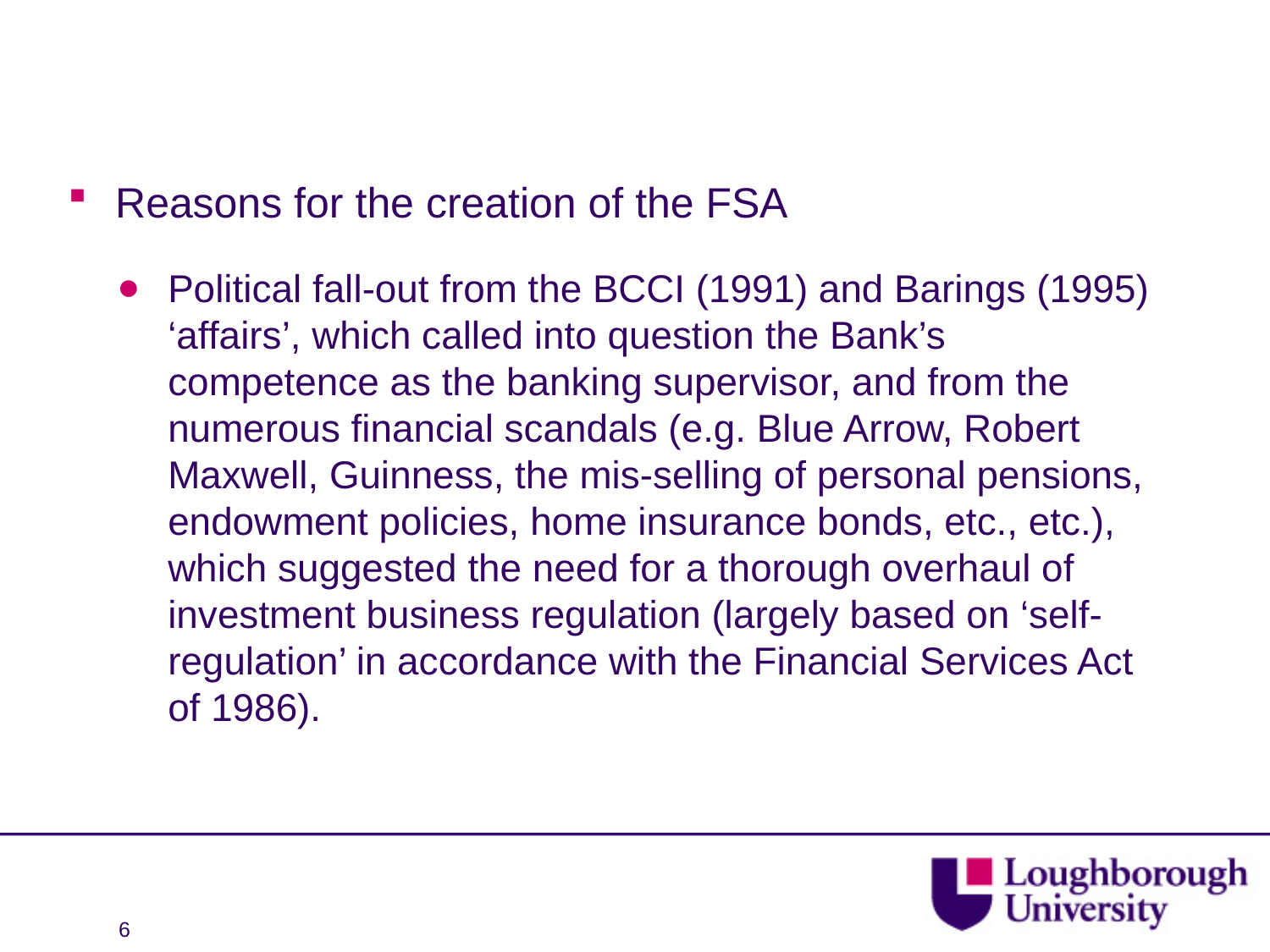

Reasons for the creation of the FSA

Political fall-out from the BCCI (1991) and Barings (1995) ‘affairs’, which called into question the Bank’s competence as the banking supervisor, and from the numerous financial scandals (e.g. Blue Arrow, Robert Maxwell, Guinness, the mis-selling of personal pensions, endowment policies, home insurance bonds, etc., etc.), which suggested the need for a thorough overhaul of investment business regulation (largely based on ‘self-regulation’ in accordance with the Financial Services Act of 1986).
6